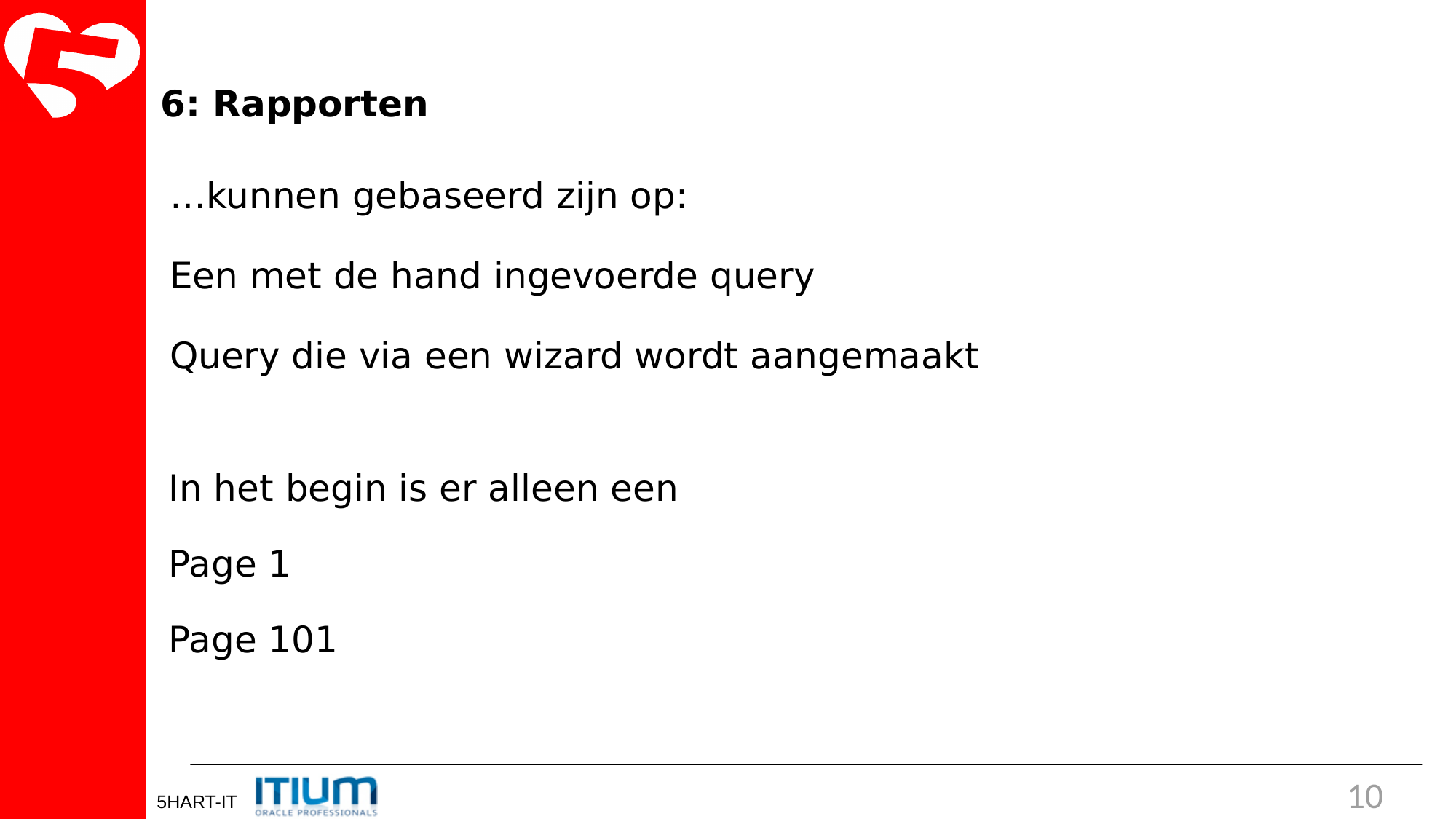

6: Rapporten
…kunnen gebaseerd zijn op:
Een met de hand ingevoerde query
Query die via een wizard wordt aangemaakt
In het begin is er alleen een
Page 1
Page 101
105